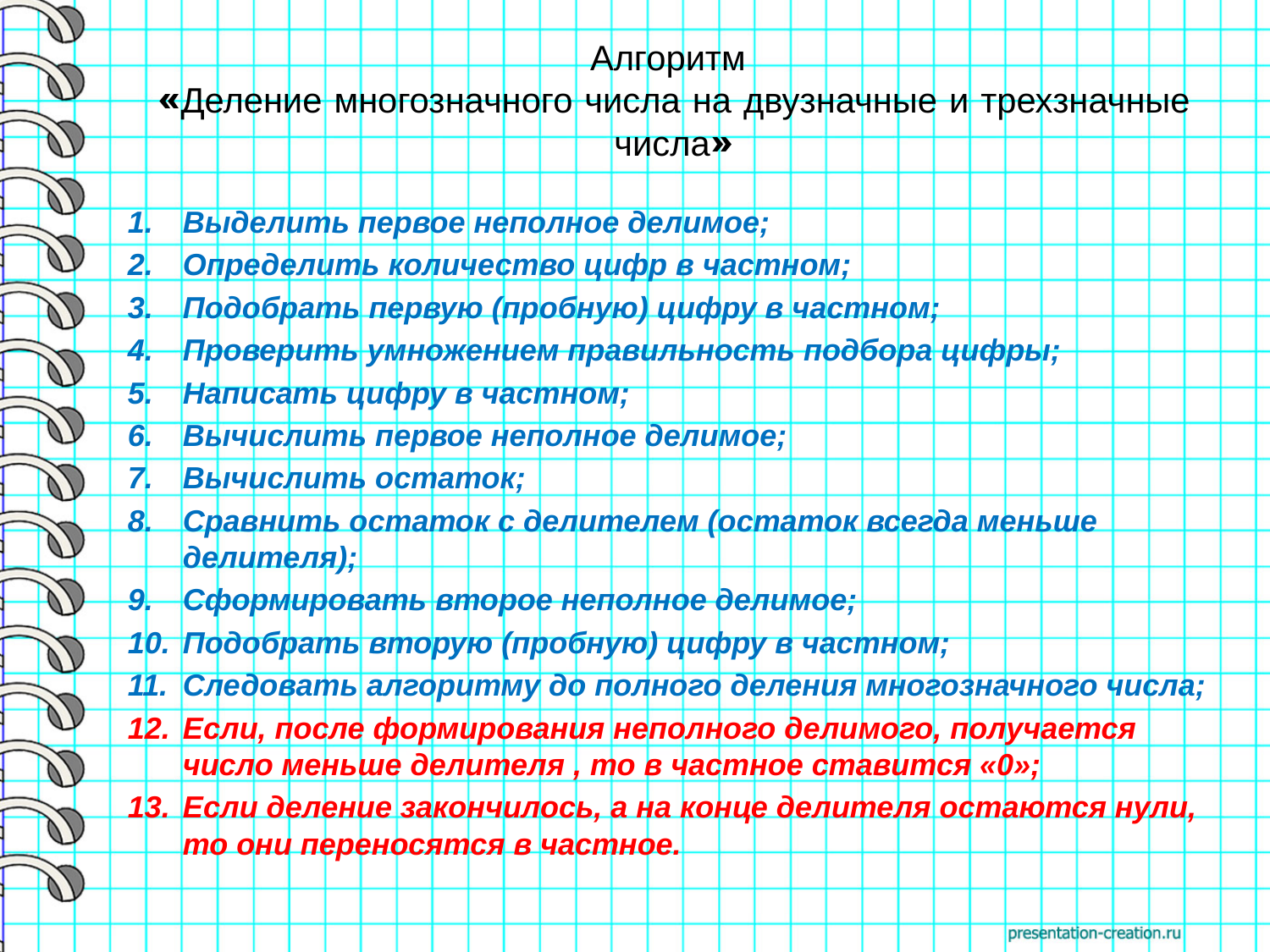

# Алгоритм «Деление многозначного числа на двузначные и трехзначные числа»
Выделить первое неполное делимое;
Определить количество цифр в частном;
Подобрать первую (пробную) цифру в частном;
Проверить умножением правильность подбора цифры;
Написать цифру в частном;
Вычислить первое неполное делимое;
Вычислить остаток;
Сравнить остаток с делителем (остаток всегда меньше делителя);
Сформировать второе неполное делимое;
Подобрать вторую (пробную) цифру в частном;
Следовать алгоритму до полного деления многозначного числа;
Если, после формирования неполного делимого, получается число меньше делителя , то в частное ставится «0»;
Если деление закончилось, а на конце делителя остаются нули, то они переносятся в частное.